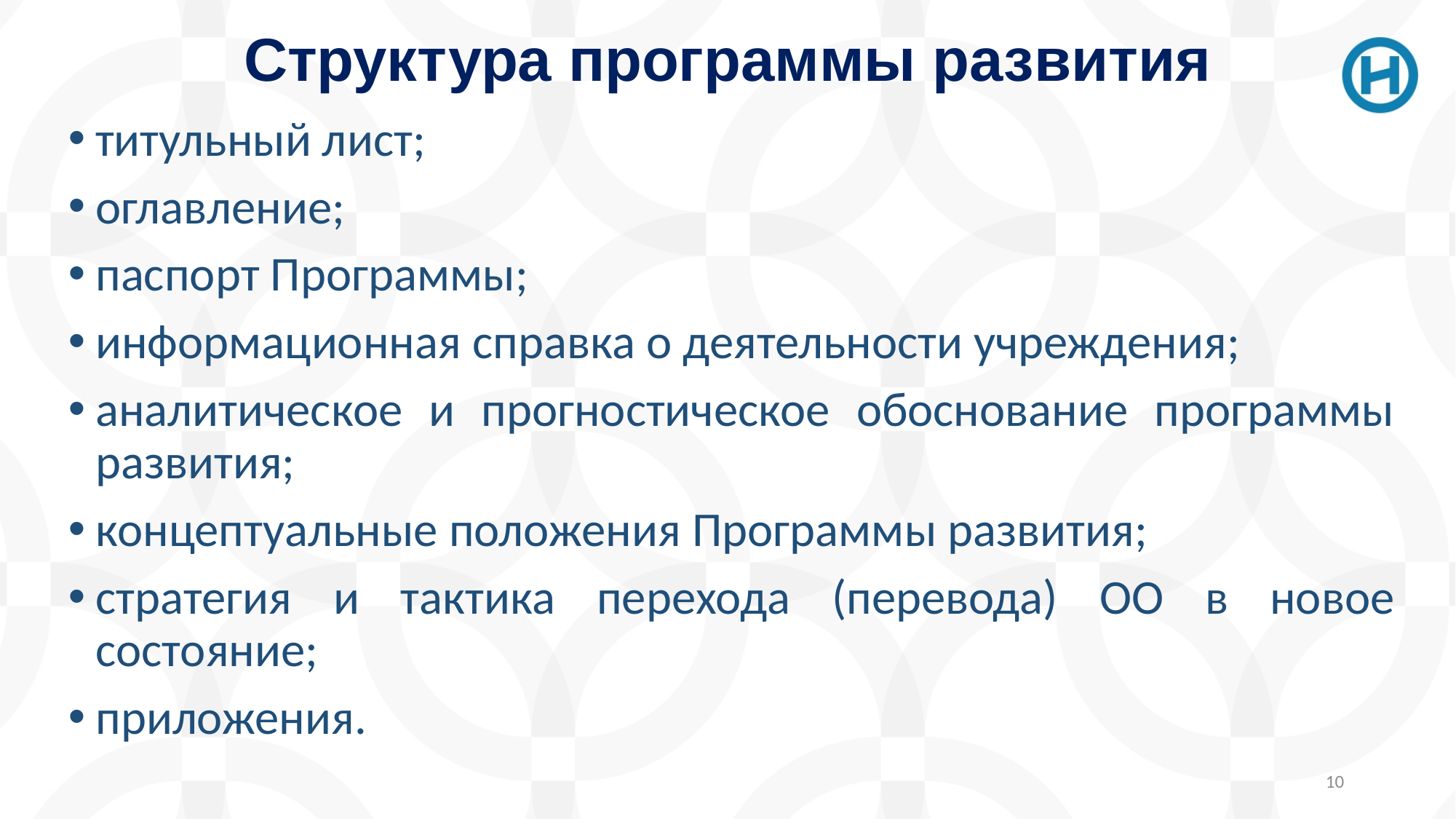

# Структура программы развития
титульный лист;
оглавление;
паспорт Программы;
информационная справка о деятельности учреждения;
аналитическое и прогностическое обоснование программы развития;
концептуальные положения Программы развития;
стратегия и тактика перехода (перевода) ОО в новое состояние;
приложения.

10